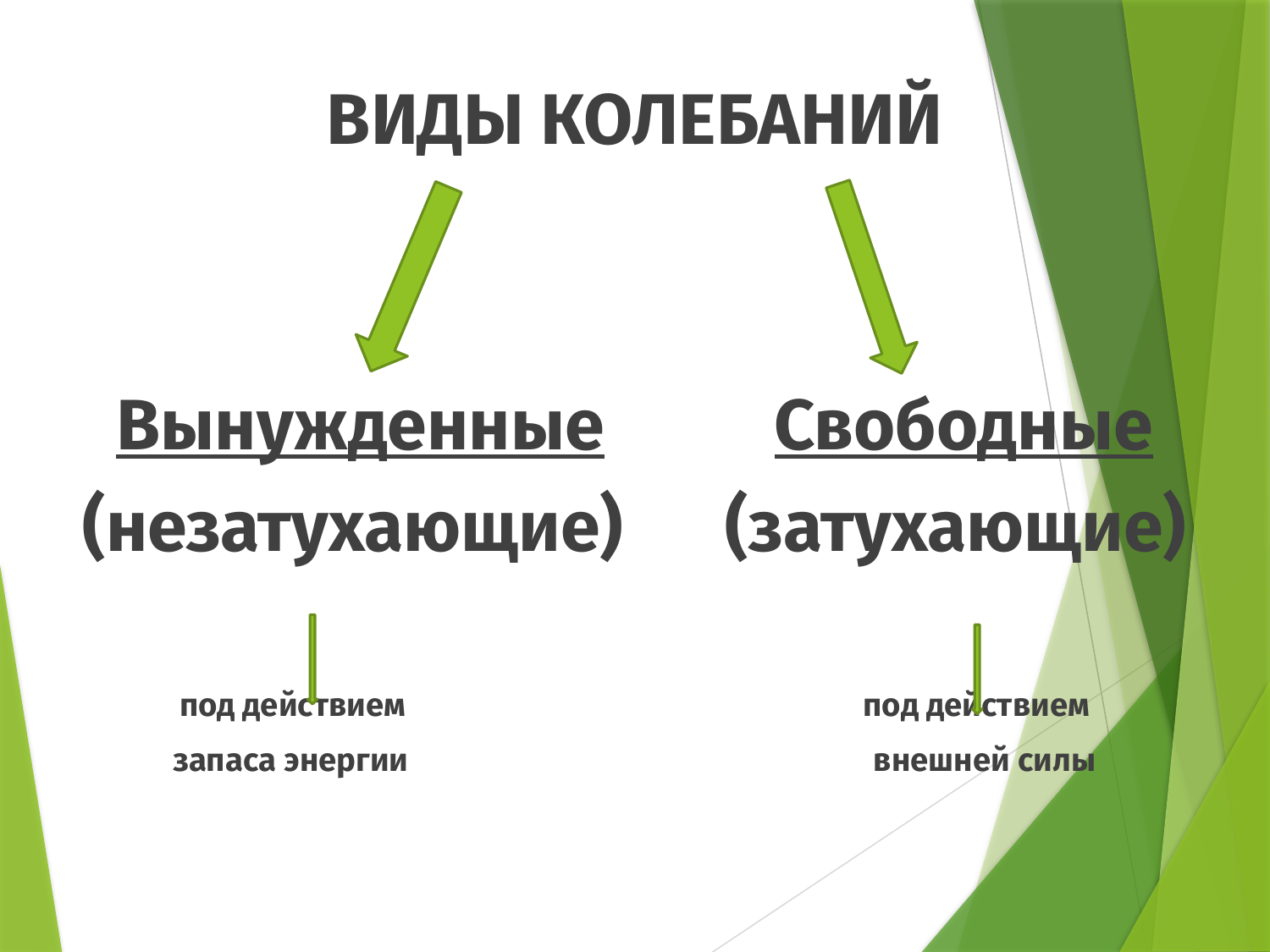

ВИДЫ КОЛЕБАНИЙ

Вынужденные          Свободные
(незатухающие)      (затухающие)

под действием                                                            под действием
запаса энергии                                                             внешней силы